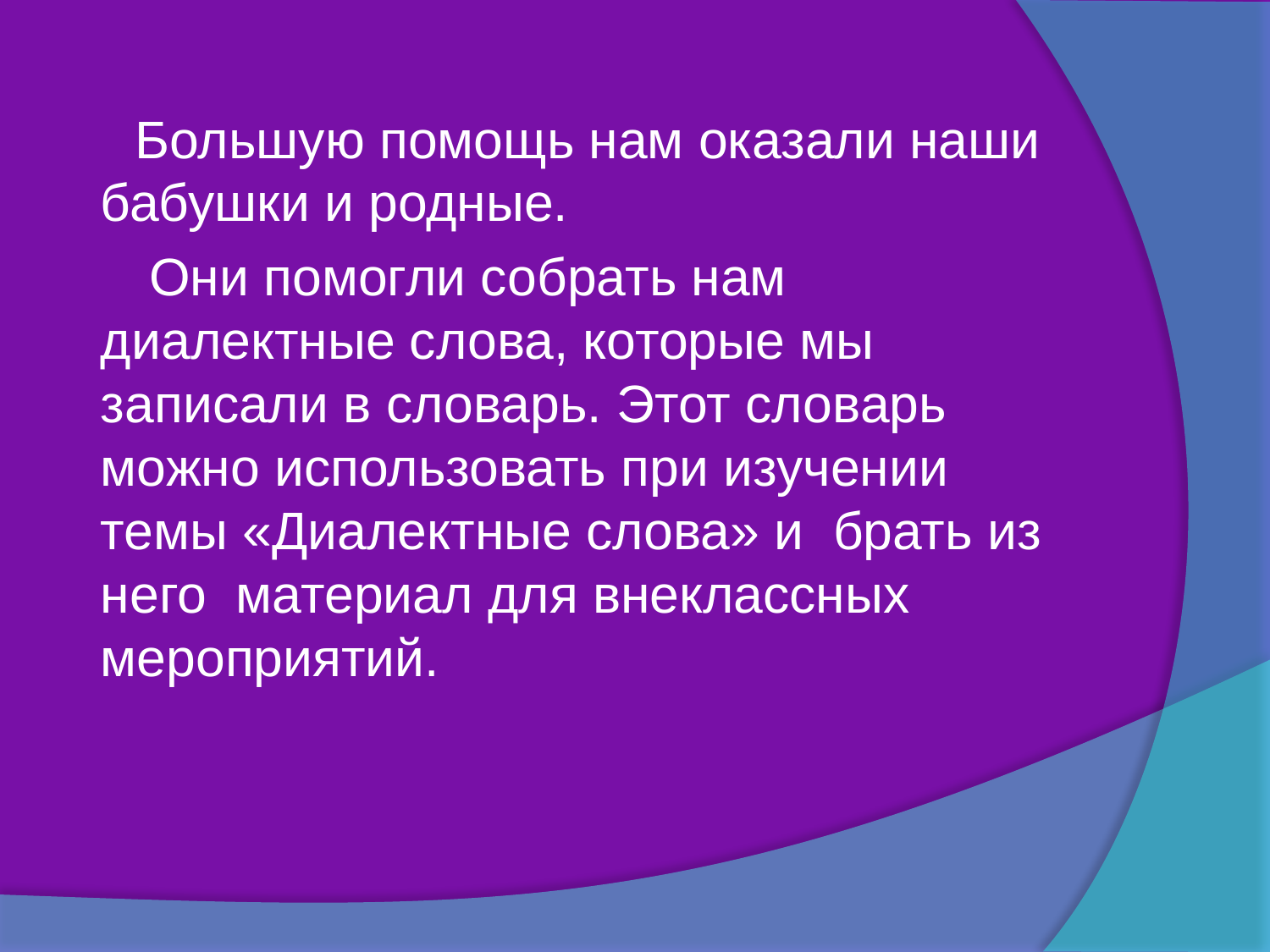

Большую помощь нам оказали наши бабушки и родные.
       Они помогли собрать нам диалектные слова, которые мы записали в словарь. Этот словарь  можно использовать при изучении темы «Диалектные слова» и  брать из него  материал для внеклассных  мероприятий.